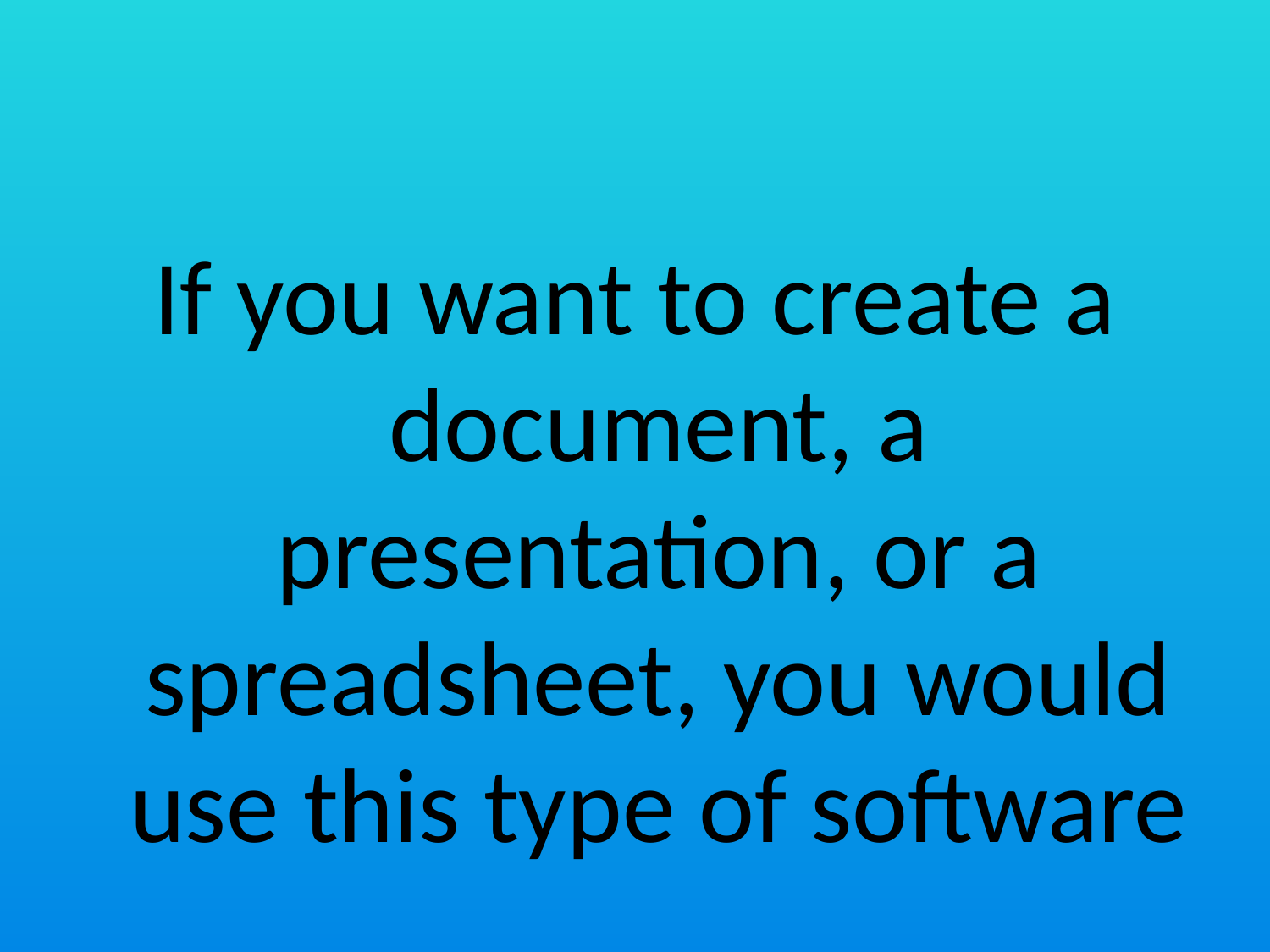

#
If you want to create a document, a presentation, or a spreadsheet, you would use this type of software